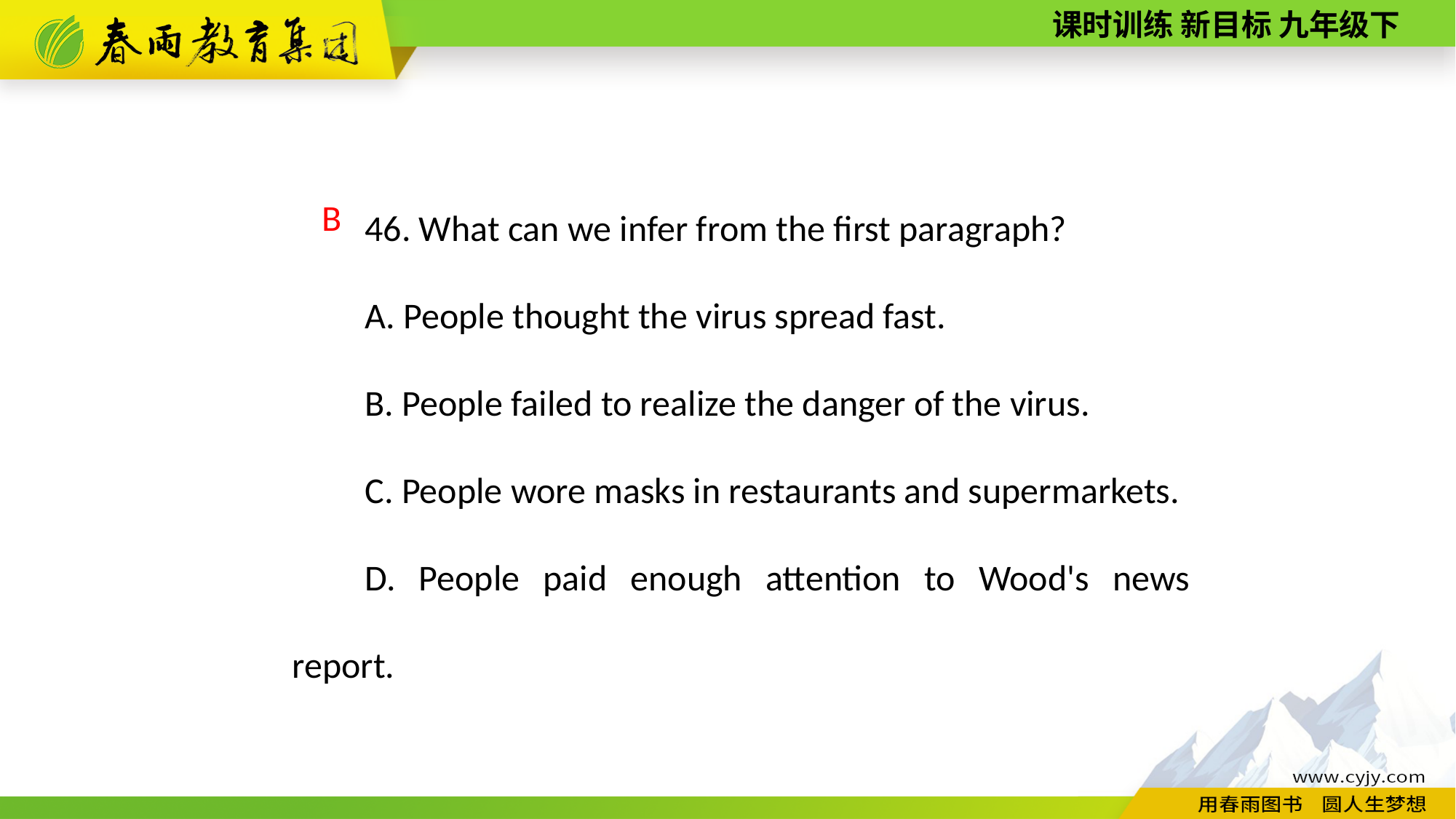

46. What can we infer from the first paragraph?
A. People thought the virus spread fast.
B. People failed to realize the danger of the virus.
C. People wore masks in restaurants and supermarkets.
D. People paid enough attention to Wood's news report.
B